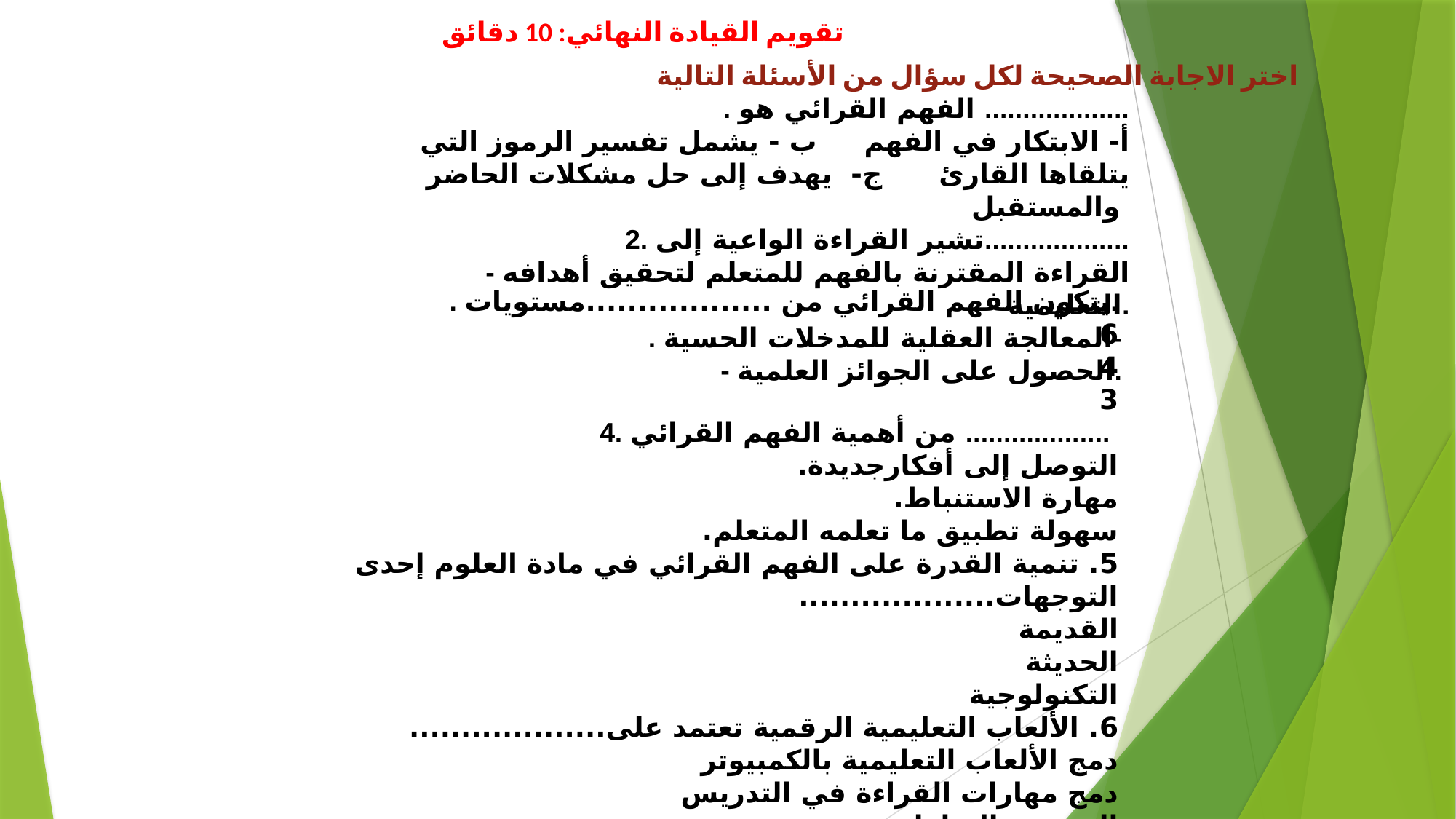

تقويم القيادة النهائي: 10 دقائق
اختر الاجابة الصحيحة لكل سؤال من الأسئلة التالية
. الفهم القرائي هو ...................
أ- الابتكار في الفهم     ب‌ - يشمل تفسير الرموز التي يتلقاها القارئ      ج-  يهدف إلى حل مشكلات الحاضر والمستقبل
2. تشير القراءة الواعية إلى...................
- القراءة المقترنة بالفهم للمتعلم لتحقيق أهدافه التعليمية.
. المعالجة العقلية للمدخلات الحسية-
‌- الحصول على الجوائز العلمية.
. يتكون الفهم القرائي من ..................مستويات.
6
4
3
4. من أهمية الفهم القرائي ...................
التوصل إلى أفكارجديدة.
مهارة الاستنباط.
سهولة تطبيق ما تعلمه المتعلم.
5. تنمية القدرة على الفهم القرائي في مادة العلوم إحدى التوجهات...................
القديمة
الحديثة
التكنولوجية
6. الألعاب التعليمية الرقمية تعتمد على...................
دمج الألعاب التعليمية بالكمبيوتر
دمج مهارات القراءة في التدريس
المحتوى الشامل